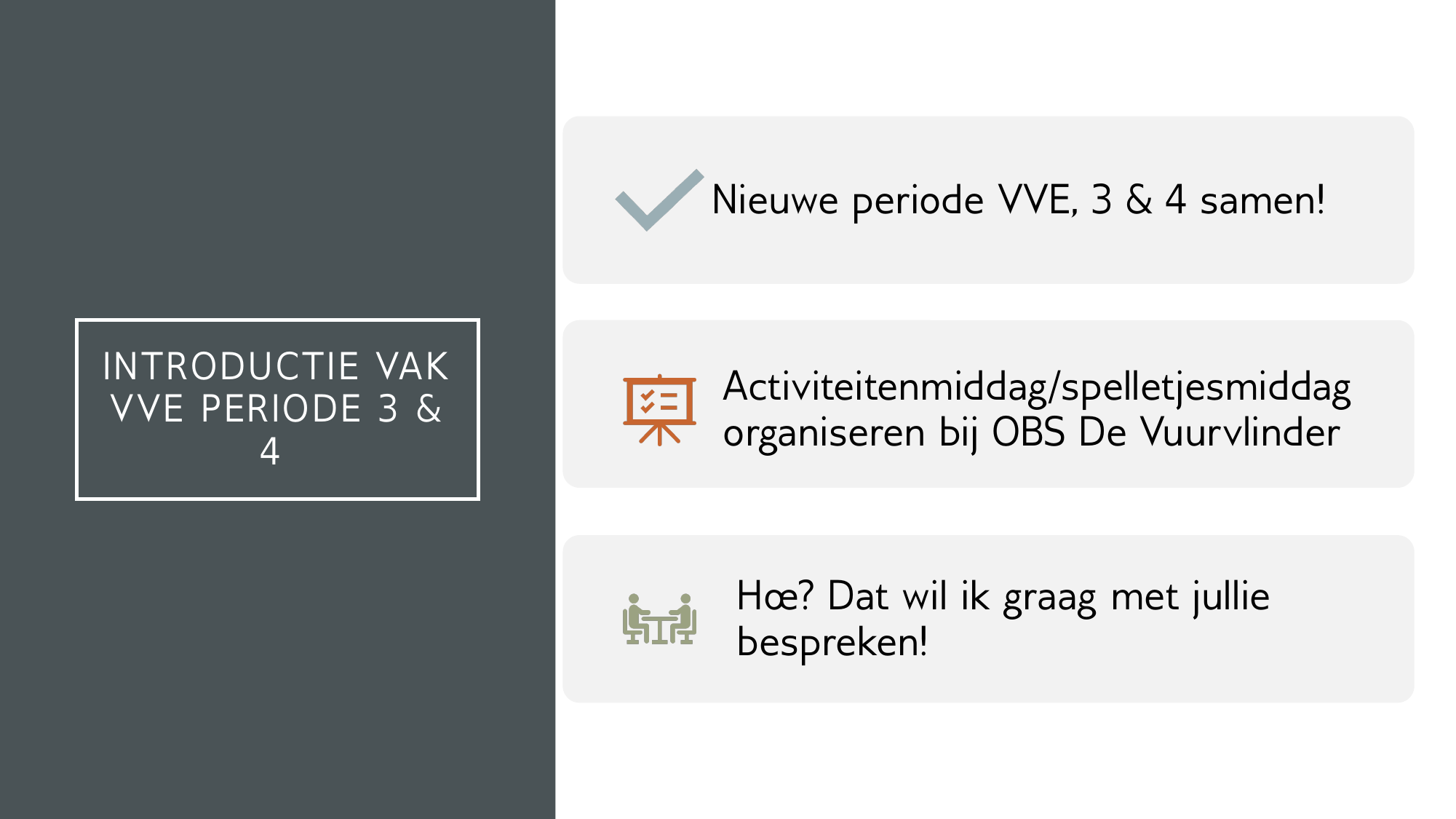

Nieuwe periode VVE, 3 & 4 samen!
Activiteitenmiddag/spelletjesmiddag organiseren bij OBS De Vuurvlinder
Hoe? Dat wil ik graag met jullie bespreken!
# Introductie vak vve periode 3 & 4